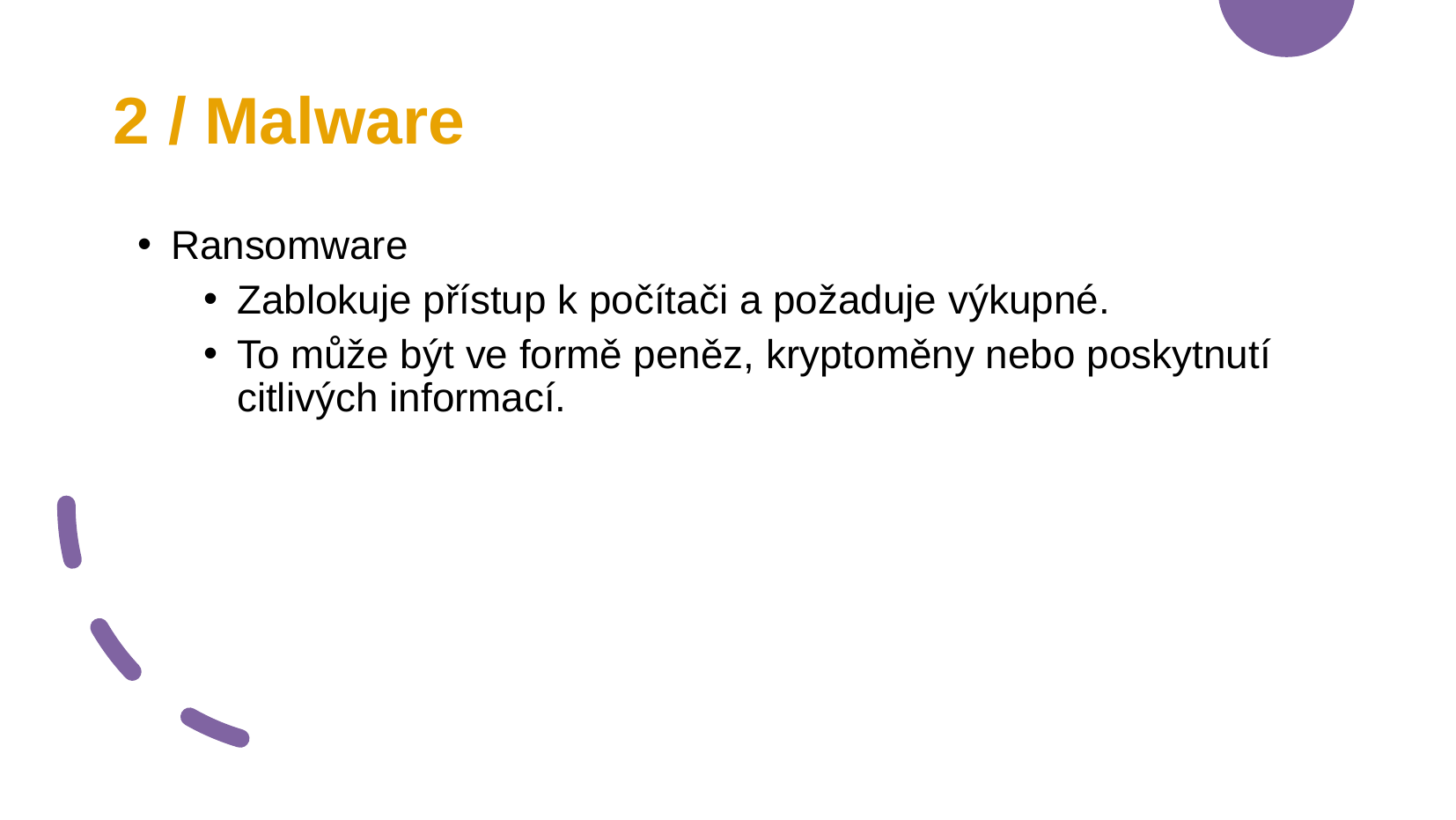

2 / Malware
Ransomware
Zablokuje přístup k počítači a požaduje výkupné.
To může být ve formě peněz, kryptoměny nebo poskytnutí citlivých informací.